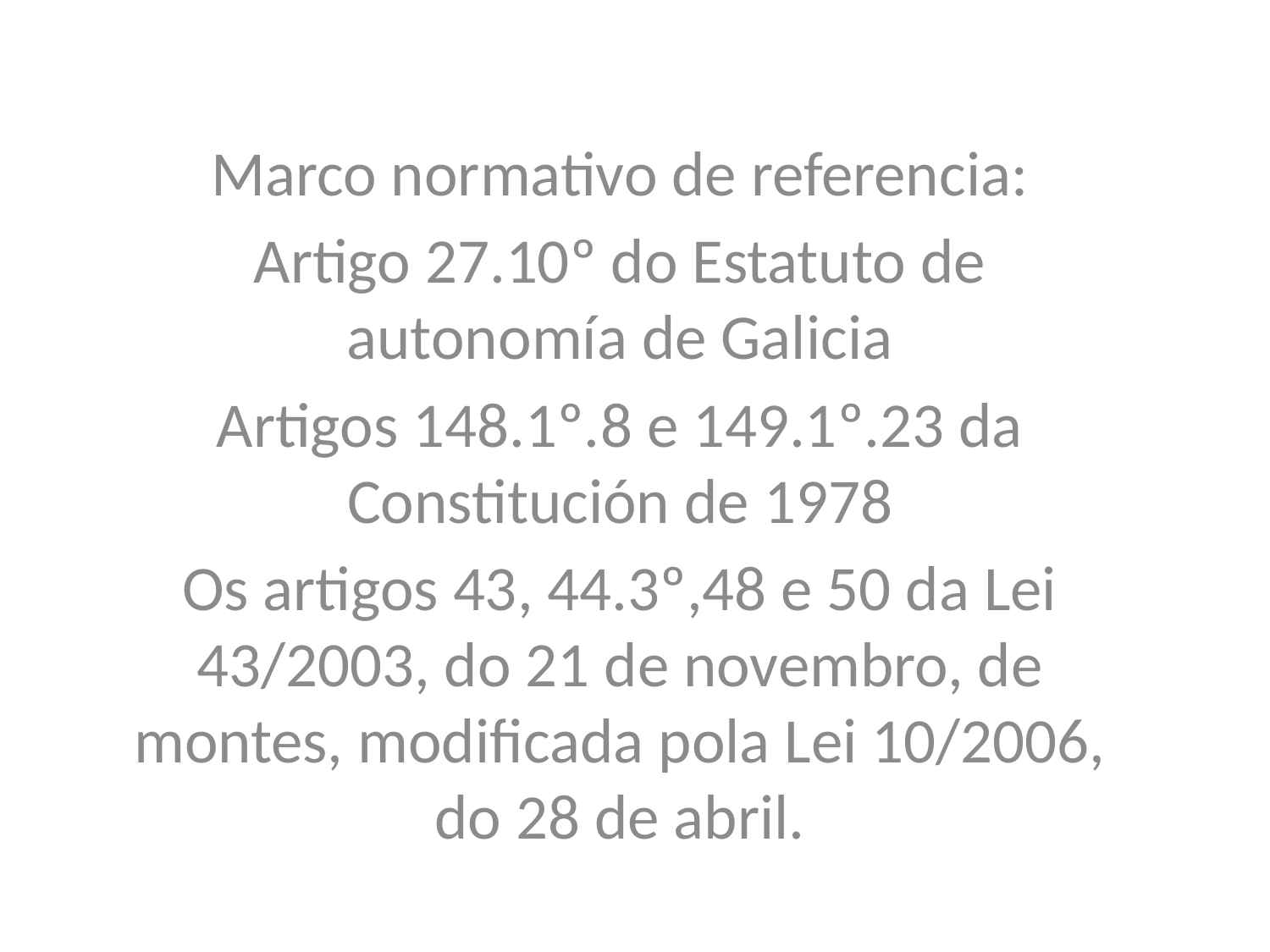

Marco normativo de referencia:
Artigo 27.10º do Estatuto de autonomía de Galicia
Artigos 148.1º.8 e 149.1º.23 da Constitución de 1978
Os artigos 43, 44.3º,48 e 50 da Lei 43/2003, do 21 de novembro, de montes, modificada pola Lei 10/2006, do 28 de abril.